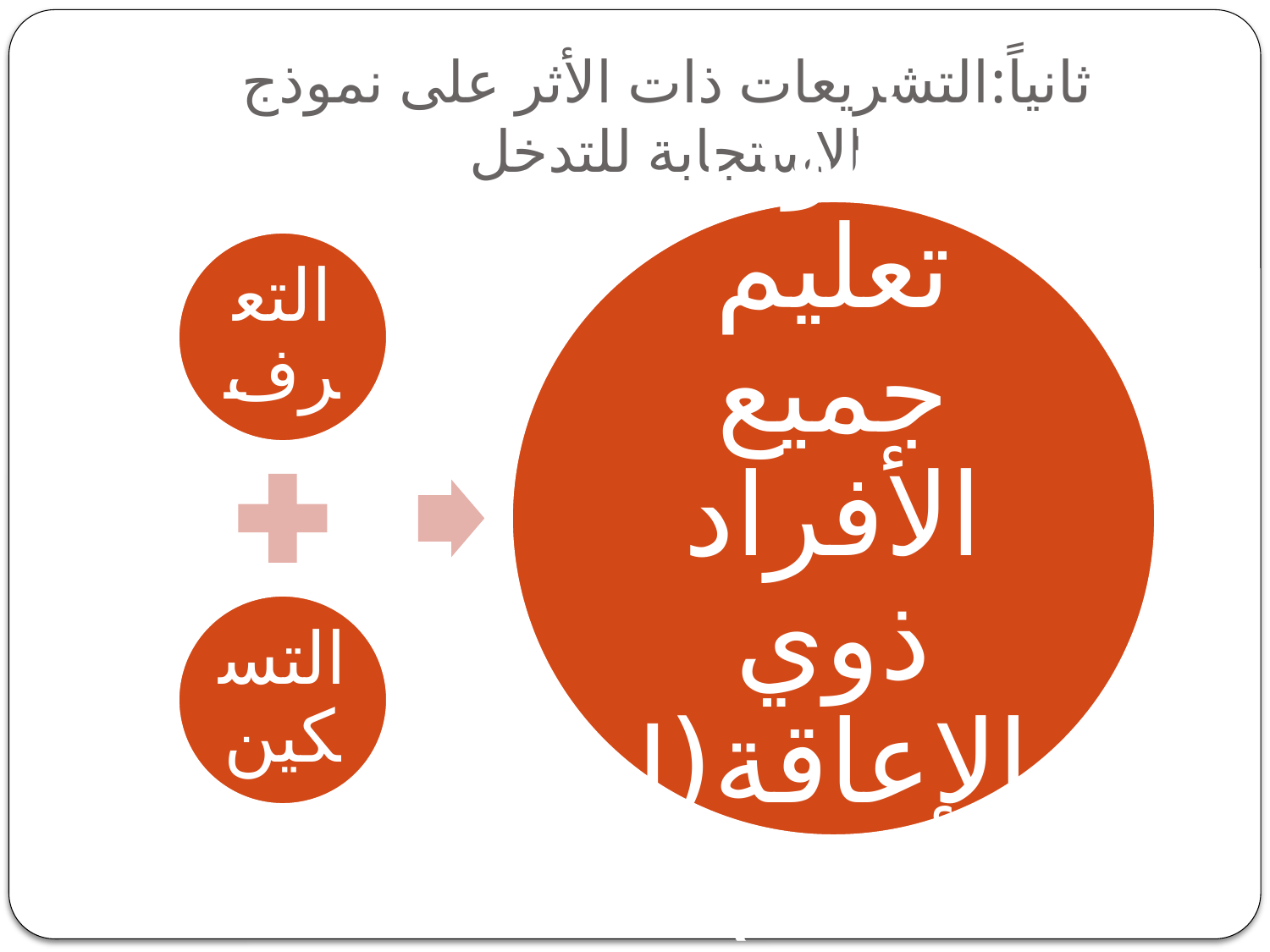

# ثانياً:التشريعات ذات الأثر على نموذج الاستجابة للتدخل
التعرف

التسكين

قانون تعليم جميع الأفراد ذوي الإعاقة(IDEA).